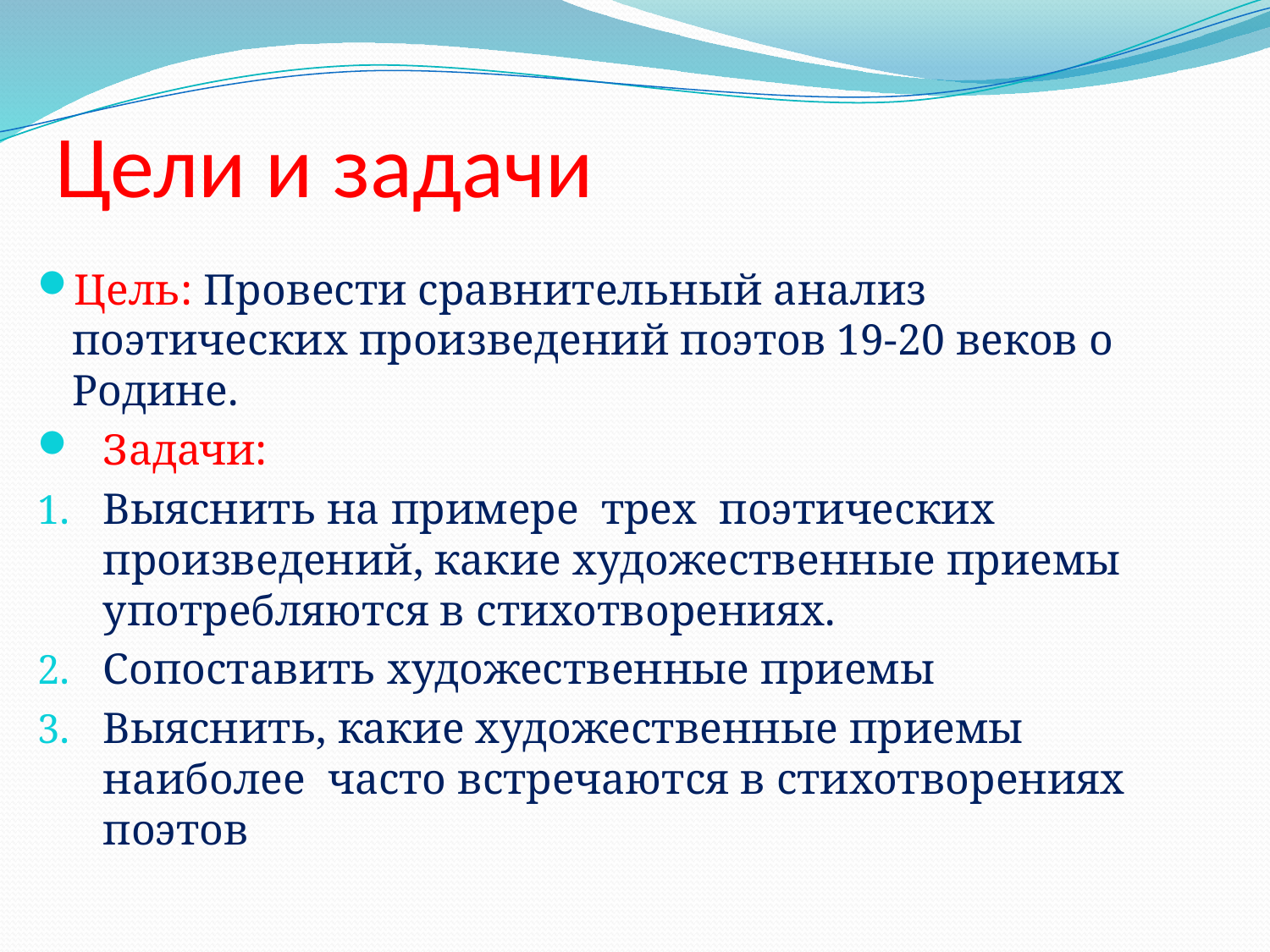

# Цели и задачи
Цель: Провести сравнительный анализ поэтических произведений поэтов 19-20 веков о Родине.
Задачи:
Выяснить на примере  трех  поэтических произведений, какие художественные приемы употребляются в стихотворениях.
Сопоставить художественные приемы
Выяснить, какие художественные приемы наиболее  часто встречаются в стихотворениях поэтов